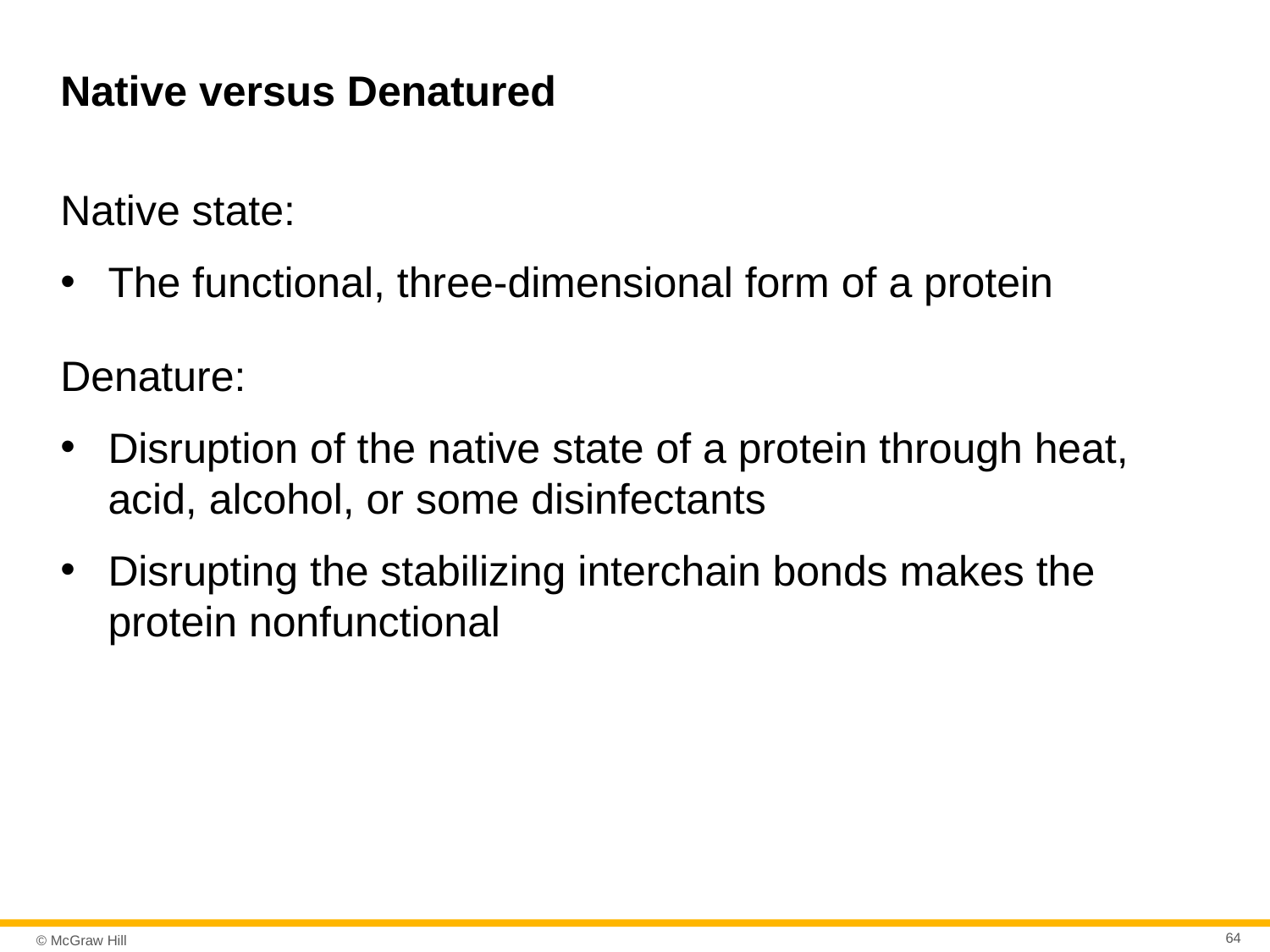

# Native versus Denatured
Native state:
The functional, three-dimensional form of a protein
Denature:
Disruption of the native state of a protein through heat, acid, alcohol, or some disinfectants
Disrupting the stabilizing interchain bonds makes the protein nonfunctional